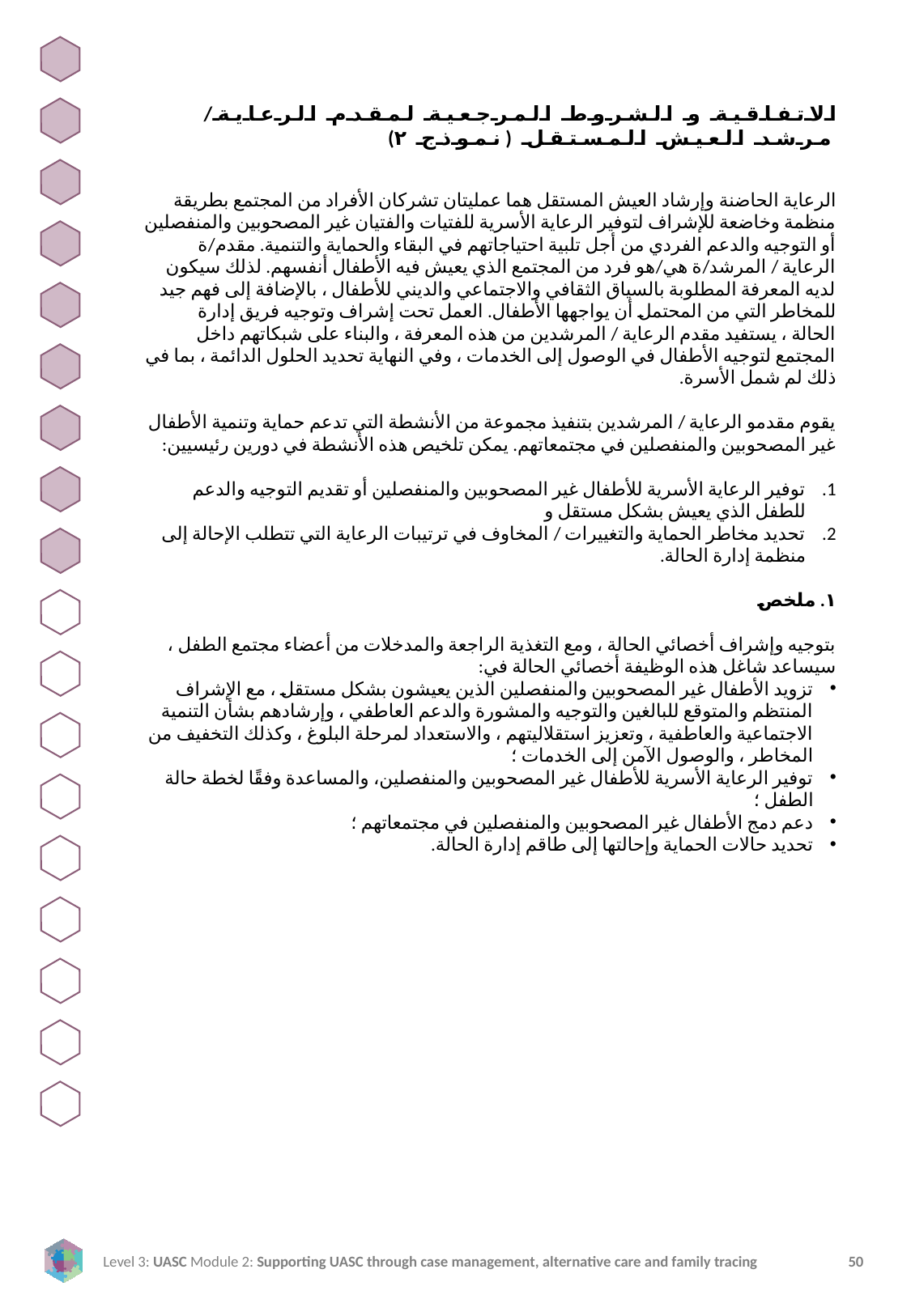

الاتفاقية و الشروط المرجعية لمقدم الرعاية/ مرشد العيش المستقل (نموذج ٢)

الرعاية الحاضنة وإرشاد العيش المستقل هما عمليتان تشركان الأفراد من المجتمع بطريقة منظمة وخاضعة للإشراف لتوفير الرعاية الأسرية للفتيات والفتيان غير المصحوبين والمنفصلين أو التوجيه والدعم الفردي من أجل تلبية احتياجاتهم في البقاء والحماية والتنمية. مقدم/ة الرعاية / المرشد/ة هي/هو فرد من المجتمع الذي يعيش فيه الأطفال أنفسهم. لذلك سيكون لديه المعرفة المطلوبة بالسياق الثقافي والاجتماعي والديني للأطفال ، بالإضافة إلى فهم جيد للمخاطر التي من المحتمل أن يواجهها الأطفال. العمل تحت إشراف وتوجيه فريق إدارة الحالة ، يستفيد مقدم الرعاية / المرشدين من هذه المعرفة ، والبناء على شبكاتهم داخل المجتمع لتوجيه الأطفال في الوصول إلى الخدمات ، وفي النهاية تحديد الحلول الدائمة ، بما في ذلك لم شمل الأسرة.

يقوم مقدمو الرعاية / المرشدين بتنفيذ مجموعة من الأنشطة التي تدعم حماية وتنمية الأطفال غير المصحوبين والمنفصلين في مجتمعاتهم. يمكن تلخيص هذه الأنشطة في دورين رئيسيين:

توفير الرعاية الأسرية للأطفال غير المصحوبين والمنفصلين أو تقديم التوجيه والدعم للطفل الذي يعيش بشكل مستقل و
تحديد مخاطر الحماية والتغييرات / المخاوف في ترتيبات الرعاية التي تتطلب الإحالة إلى منظمة إدارة الحالة.

١. ملخص

بتوجيه وإشراف أخصائي الحالة ، ومع التغذية الراجعة والمدخلات من أعضاء مجتمع الطفل ، سيساعد شاغل هذه الوظيفة أخصائي الحالة في:
تزويد الأطفال غير المصحوبين والمنفصلين الذين يعيشون بشكل مستقل ، مع الإشراف المنتظم والمتوقع للبالغين والتوجيه والمشورة والدعم العاطفي ، وإرشادهم بشأن التنمية الاجتماعية والعاطفية ، وتعزيز استقلاليتهم ، والاستعداد لمرحلة البلوغ ، وكذلك التخفيف من المخاطر ، والوصول الآمن إلى الخدمات ؛
توفير الرعاية الأسرية للأطفال غير المصحوبين والمنفصلين، والمساعدة وفقًا لخطة حالة الطفل ؛
دعم دمج الأطفال غير المصحوبين والمنفصلين في مجتمعاتهم ؛
تحديد حالات الحماية وإحالتها إلى طاقم إدارة الحالة.